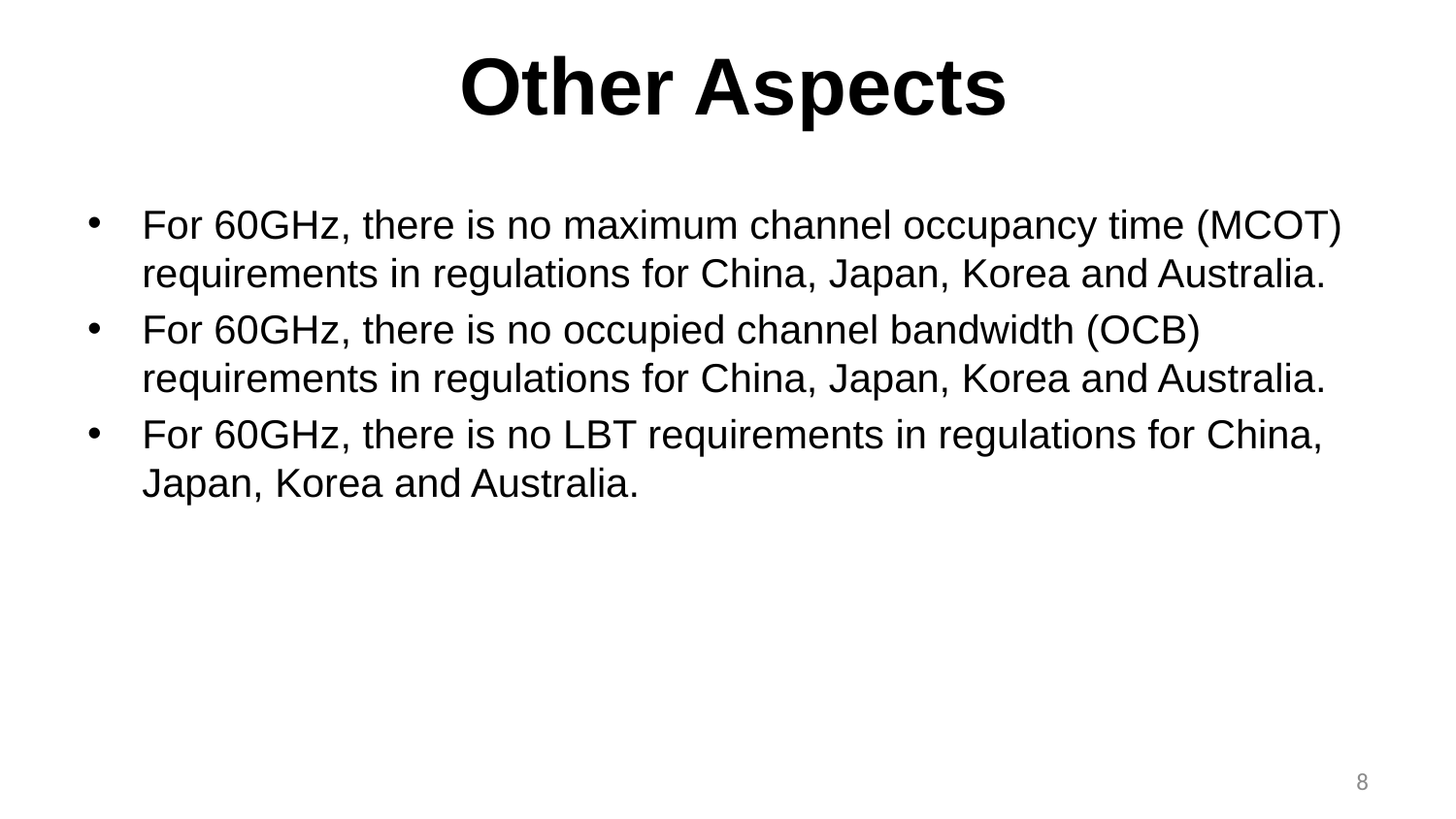

# Other Aspects
For 60GHz, there is no maximum channel occupancy time (MCOT) requirements in regulations for China, Japan, Korea and Australia.
For 60GHz, there is no occupied channel bandwidth (OCB) requirements in regulations for China, Japan, Korea and Australia.
For 60GHz, there is no LBT requirements in regulations for China, Japan, Korea and Australia.

8